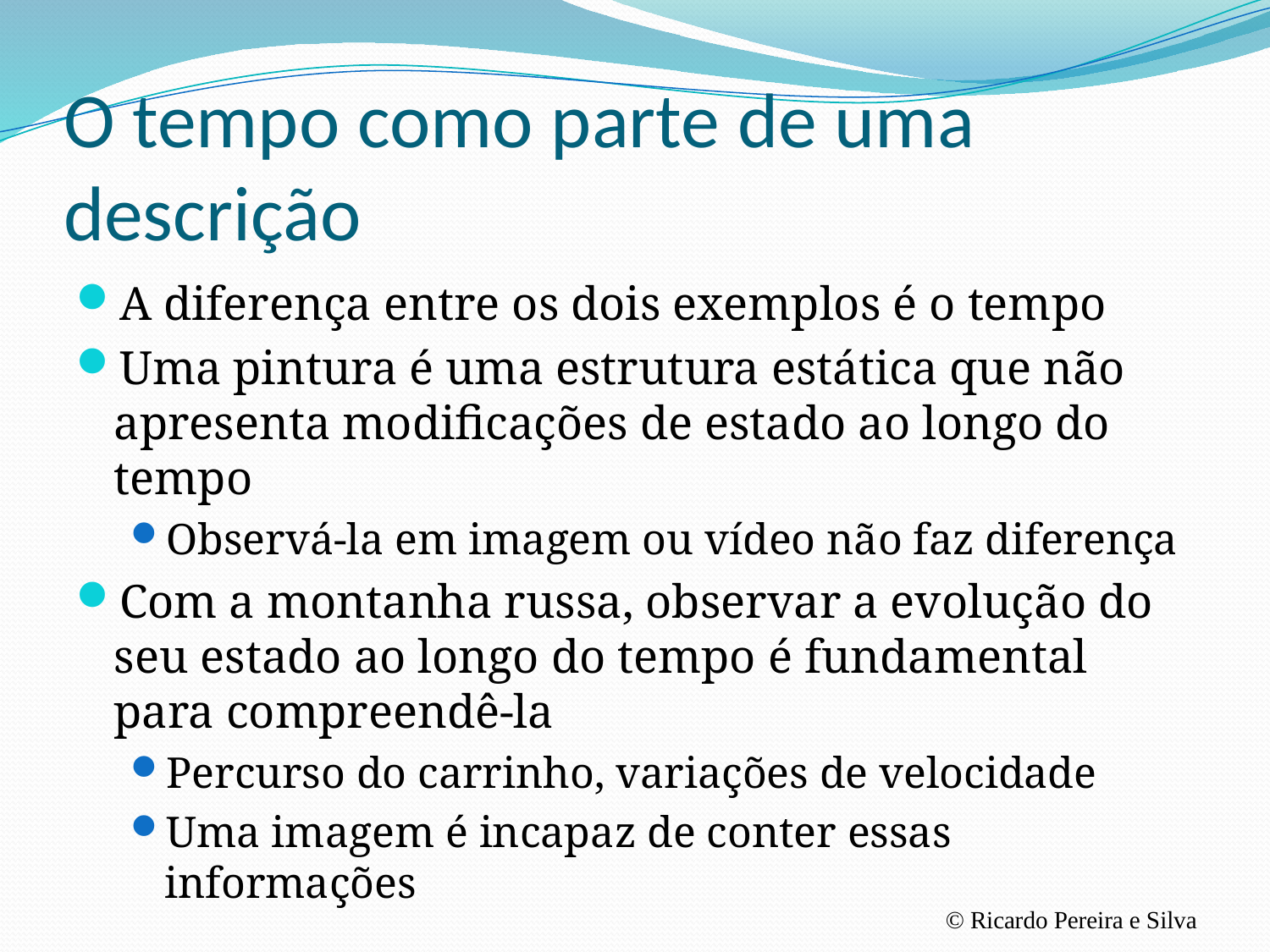

# O tempo como parte de uma descrição
A diferença entre os dois exemplos é o tempo
Uma pintura é uma estrutura estática que não apresenta modificações de estado ao longo do tempo
Observá-la em imagem ou vídeo não faz diferença
Com a montanha russa, observar a evolução do seu estado ao longo do tempo é fundamental para compreendê-la
Percurso do carrinho, variações de velocidade
Uma imagem é incapaz de conter essas informações

© Ricardo Pereira e Silva